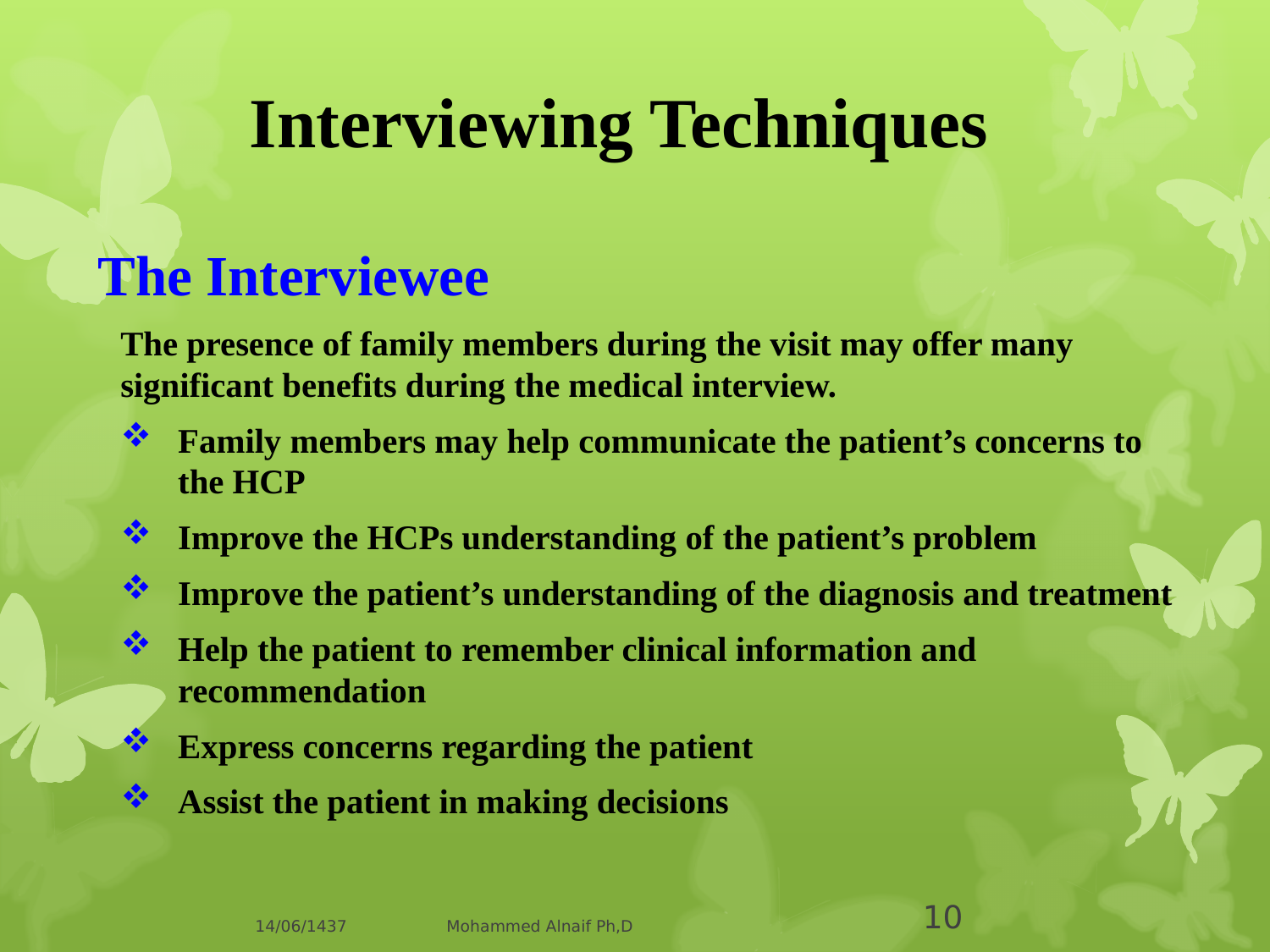

# Interviewing Techniques
The Interviewee
The presence of family members during the visit may offer many significant benefits during the medical interview.
Family members may help communicate the patient’s concerns to the HCP
Improve the HCPs understanding of the patient’s problem
Improve the patient’s understanding of the diagnosis and treatment
Help the patient to remember clinical information and recommendation
Express concerns regarding the patient
Assist the patient in making decisions
14/06/1437
Mohammed Alnaif Ph,D
10